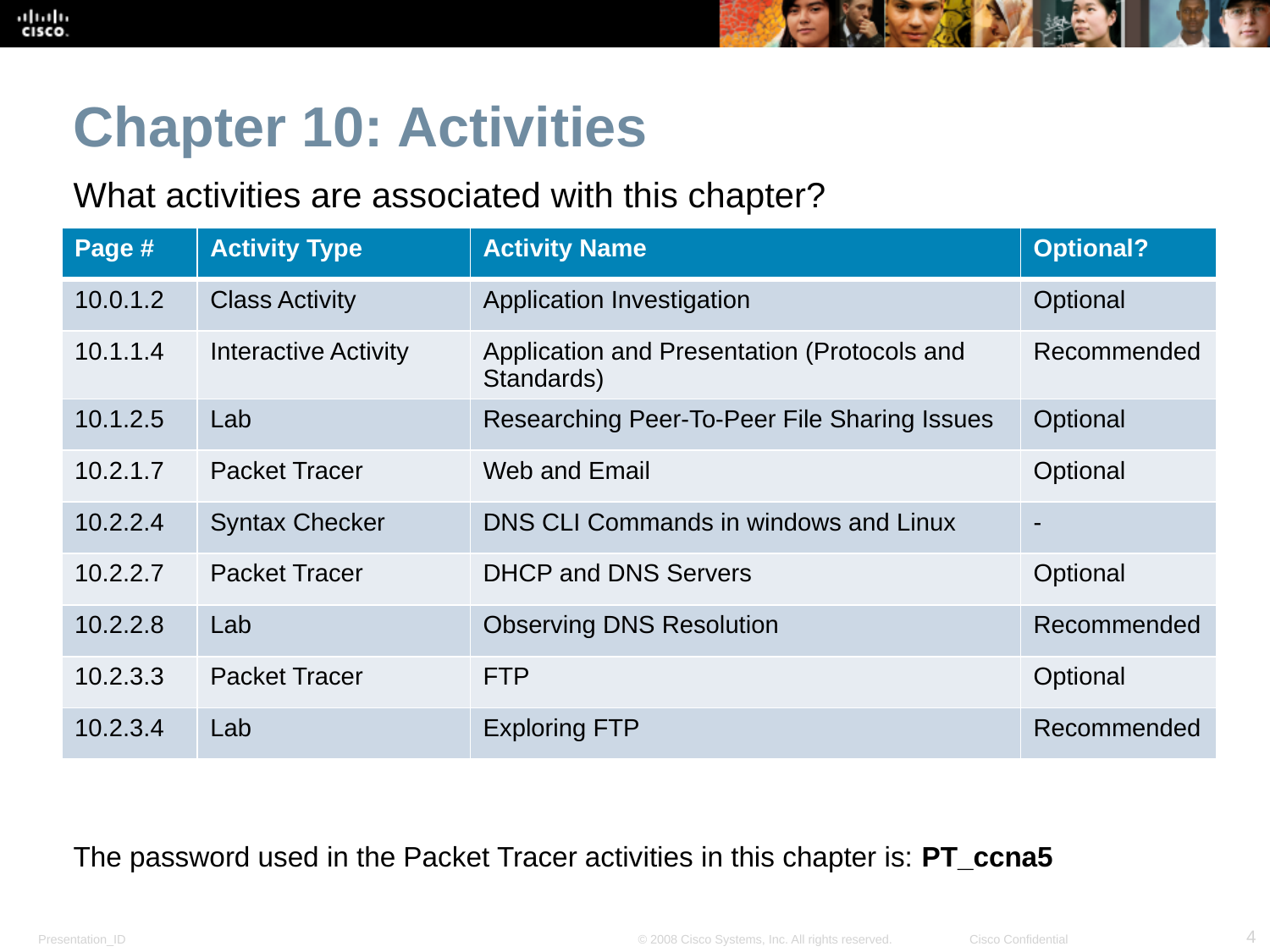

Chapter 10: Activities
What activities are associated with this chapter?

| Page # | Activity Type | Activity Name | Optional? |
| --- | --- | --- | --- |
| 10.0.1.2 | Class Activity | Application Investigation | Optional |
| 10.1.1.4 | Interactive Activity | Application and Presentation (Protocols and Standards) | Recommended |
| 10.1.2.5 | Lab | Researching Peer-To-Peer File Sharing Issues | Optional |
| 10.2.1.7 | Packet Tracer | Web and Email | Optional |
| 10.2.2.4 | Syntax Checker | DNS CLI Commands in windows and Linux | - |
| 10.2.2.7 | Packet Tracer | DHCP and DNS Servers | Optional |
| 10.2.2.8 | Lab | Observing DNS Resolution | Recommended |
| 10.2.3.3 | Packet Tracer | FTP | Optional |
| 10.2.3.4 | Lab | Exploring FTP | Recommended |
The password used in the Packet Tracer activities in this chapter is: PT_ccna5